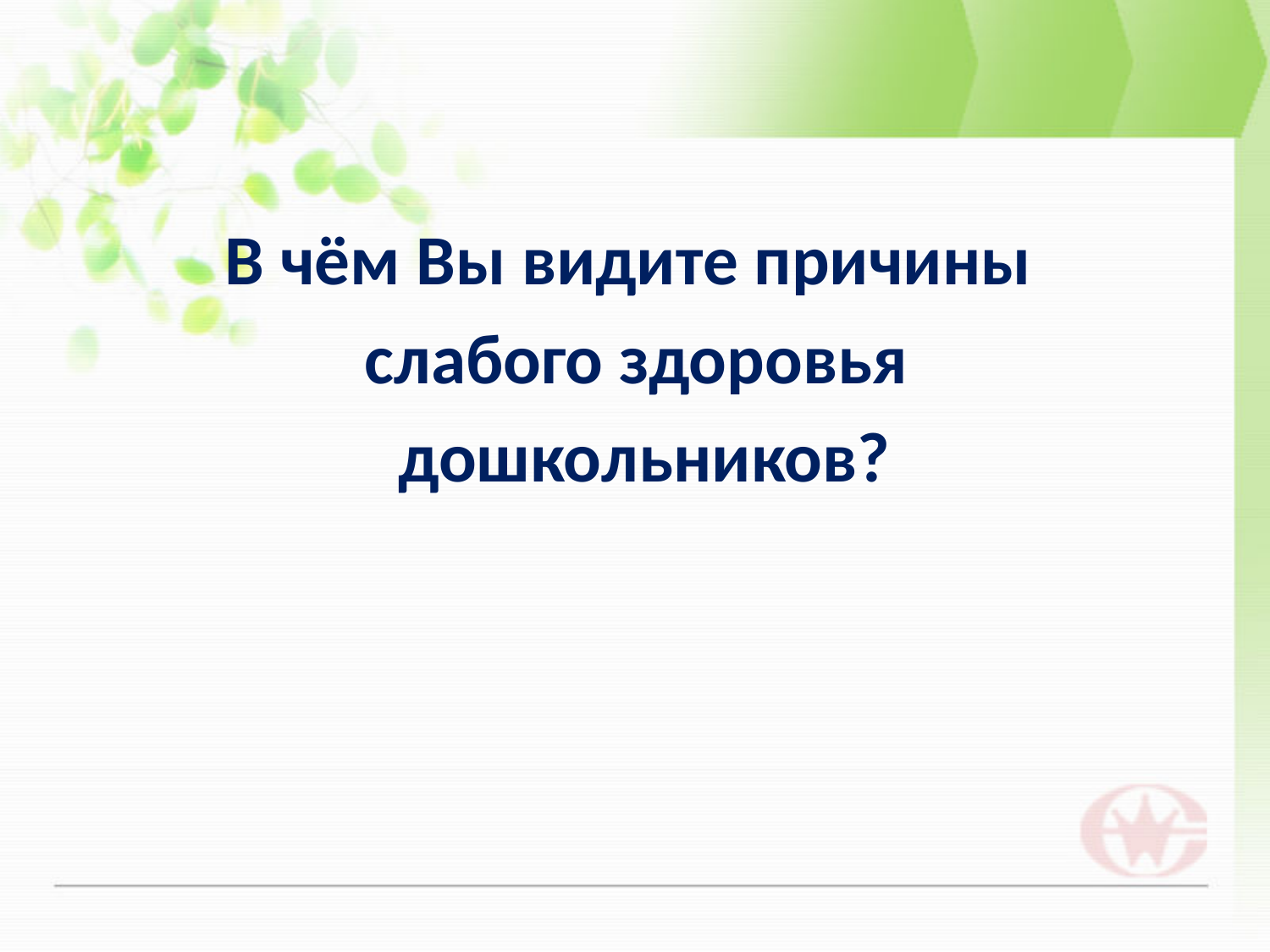

В чём Вы видите причины
слабого здоровья
 дошкольников?